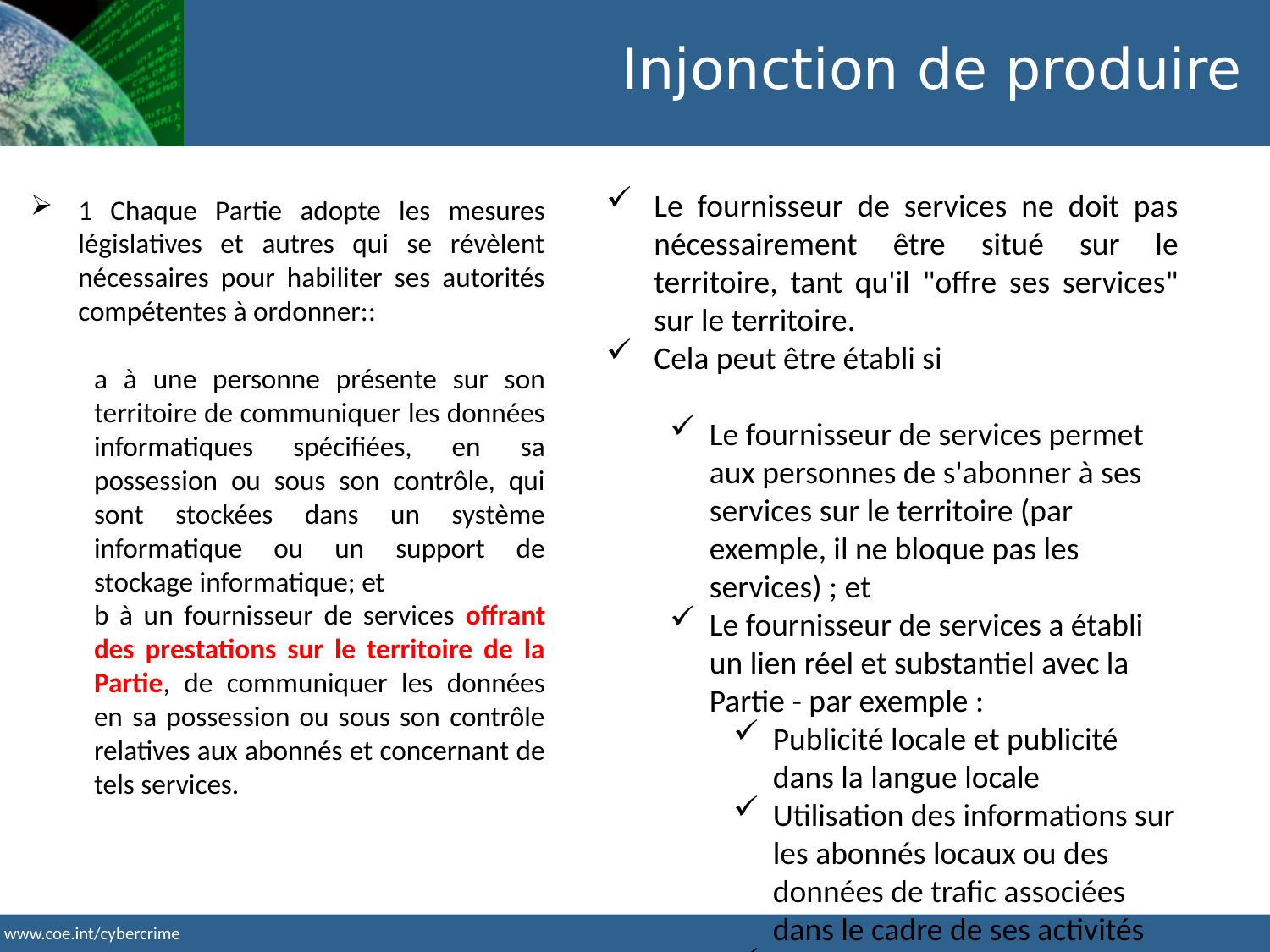

Injonction de produire
Le fournisseur de services ne doit pas nécessairement être situé sur le territoire, tant qu'il "offre ses services" sur le territoire.
Cela peut être établi si

Le fournisseur de services permet aux personnes de s'abonner à ses services sur le territoire (par exemple, il ne bloque pas les services) ; et
Le fournisseur de services a établi un lien réel et substantiel avec la Partie - par exemple :
Publicité locale et publicité dans la langue locale
Utilisation des informations sur les abonnés locaux ou des données de trafic associées dans le cadre de ses activités
Interagit avec des abonnés locaux
Est autrement considéré comme établi localement
1 Chaque Partie adopte les mesures législatives et autres qui se révèlent nécessaires pour habiliter ses autorités compétentes à ordonner::

a à une personne présente sur son territoire de communiquer les données informatiques spécifiées, en sa possession ou sous son contrôle, qui sont stockées dans un système informatique ou un support de stockage informatique; et
b à un fournisseur de services offrant des prestations sur le territoire de la Partie, de communiquer les données en sa possession ou sous son contrôle relatives aux abonnés et concernant de tels services.